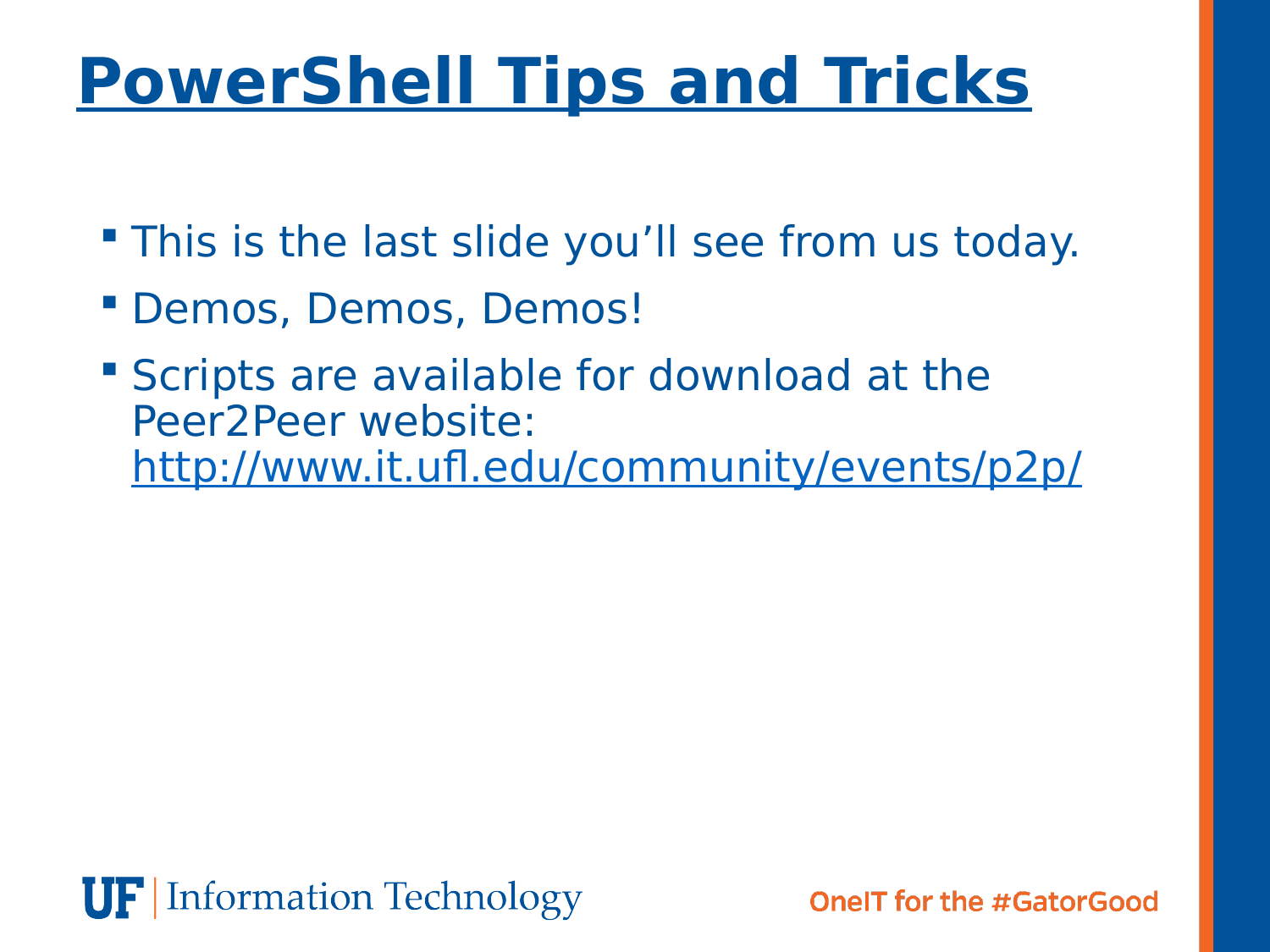

PowerShell Tips and Tricks
This is the last slide you’ll see from us today.
Demos, Demos, Demos!
Scripts are available for download at the Peer2Peer website:
http://www.it.ufl.edu/community/events/p2p/